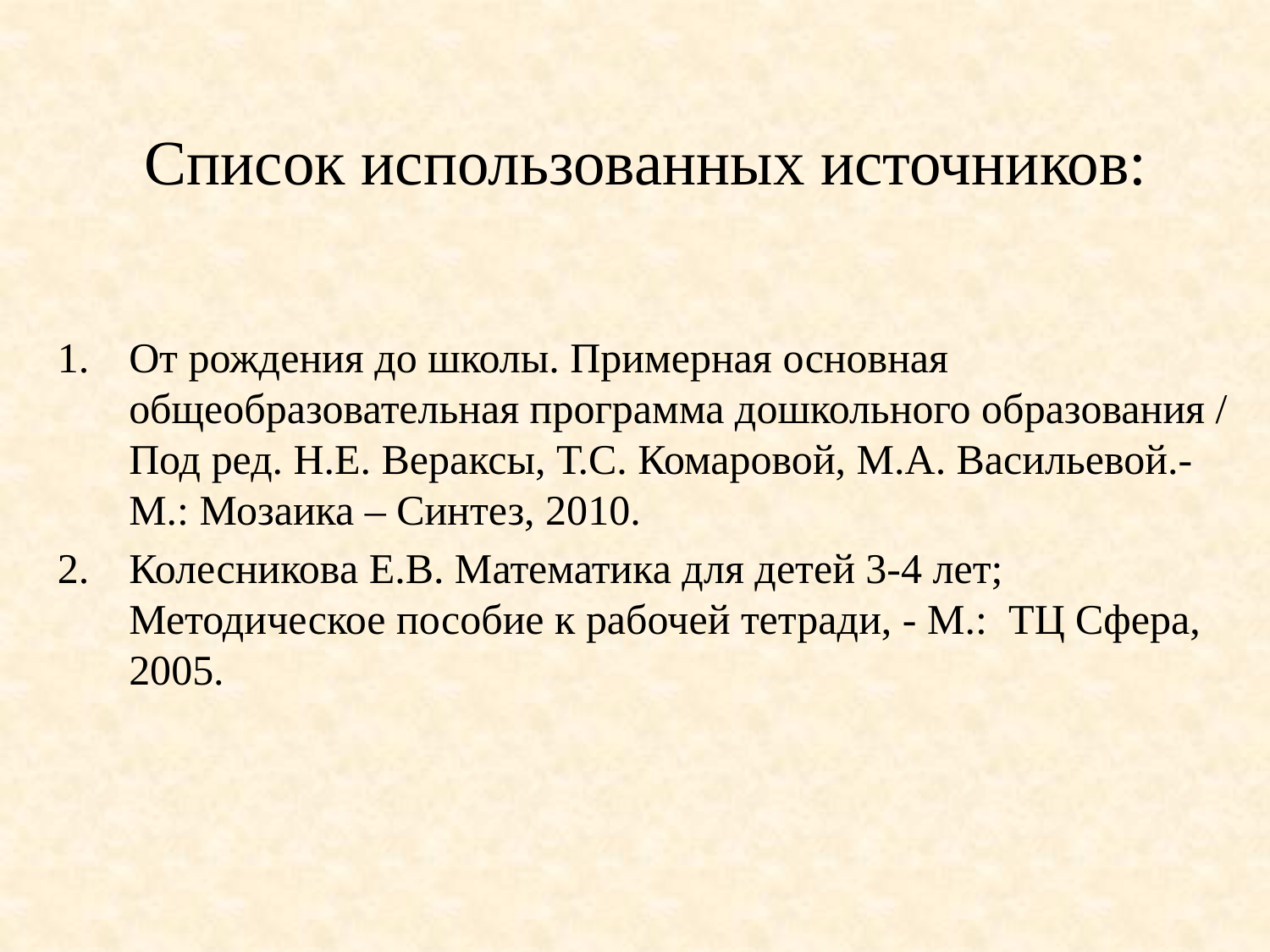

Список использованных источников:
От рождения до школы. Примерная основная общеобразовательная программа дошкольного образования / Под ред. Н.Е. Вераксы, Т.С. Комаровой, М.А. Васильевой.- М.: Мозаика – Синтез, 2010.
Колесникова Е.В. Математика для детей 3-4 лет; Методическое пособие к рабочей тетради, - М.:  ТЦ Сфера, 2005.